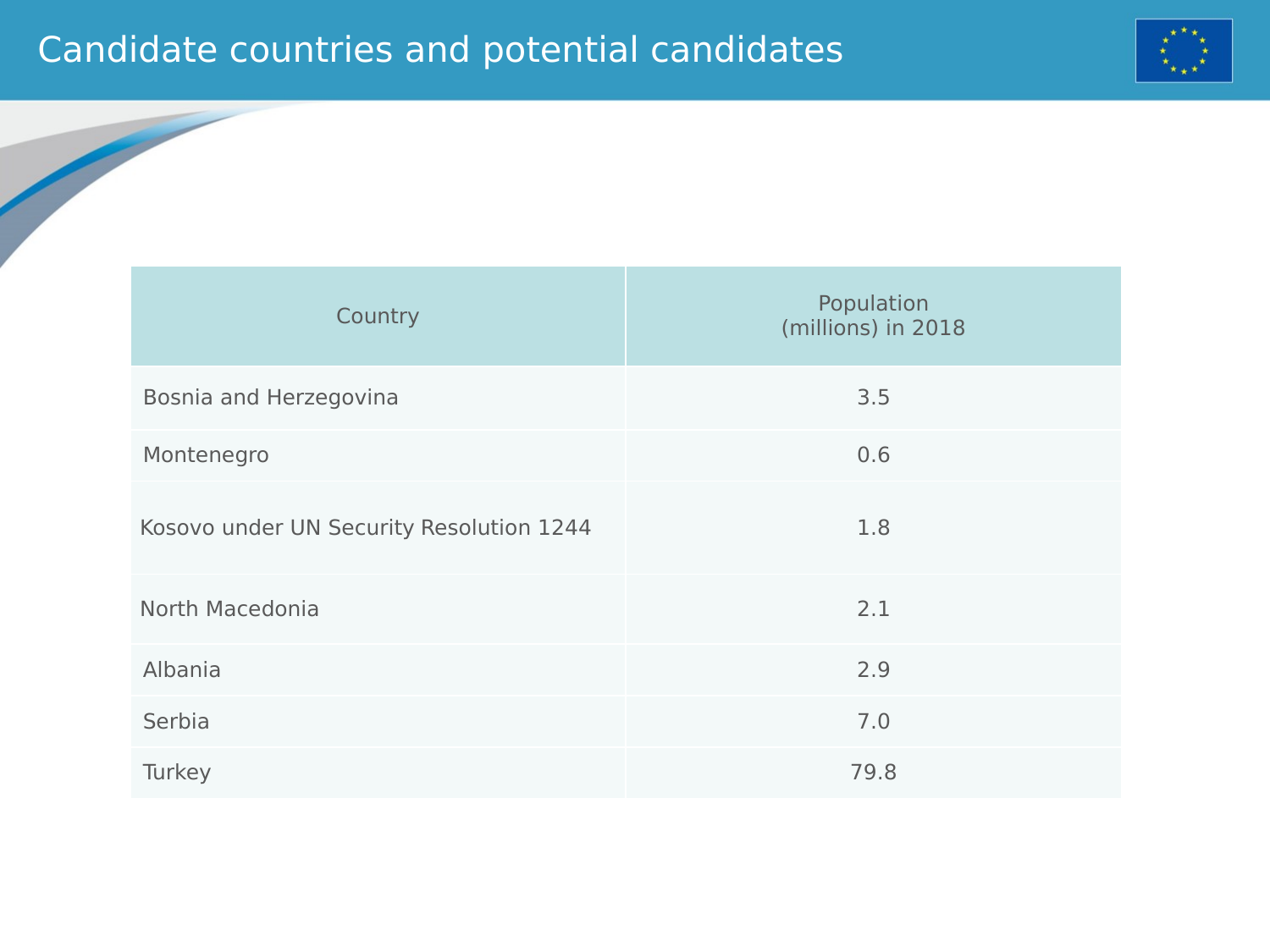

# Candidate countries and potential candidates
| Country | Population (millions) in 2018 |
| --- | --- |
| Bosnia and Herzegovina | 3.5 |
| Montenegro | 0.6 |
| Kosovo under UN Security Resolution 1244 | 1.8 |
| North Macedonia | 2.1 |
| Albania | 2.9 |
| Serbia | 7.0 |
| Turkey | 79.8 |